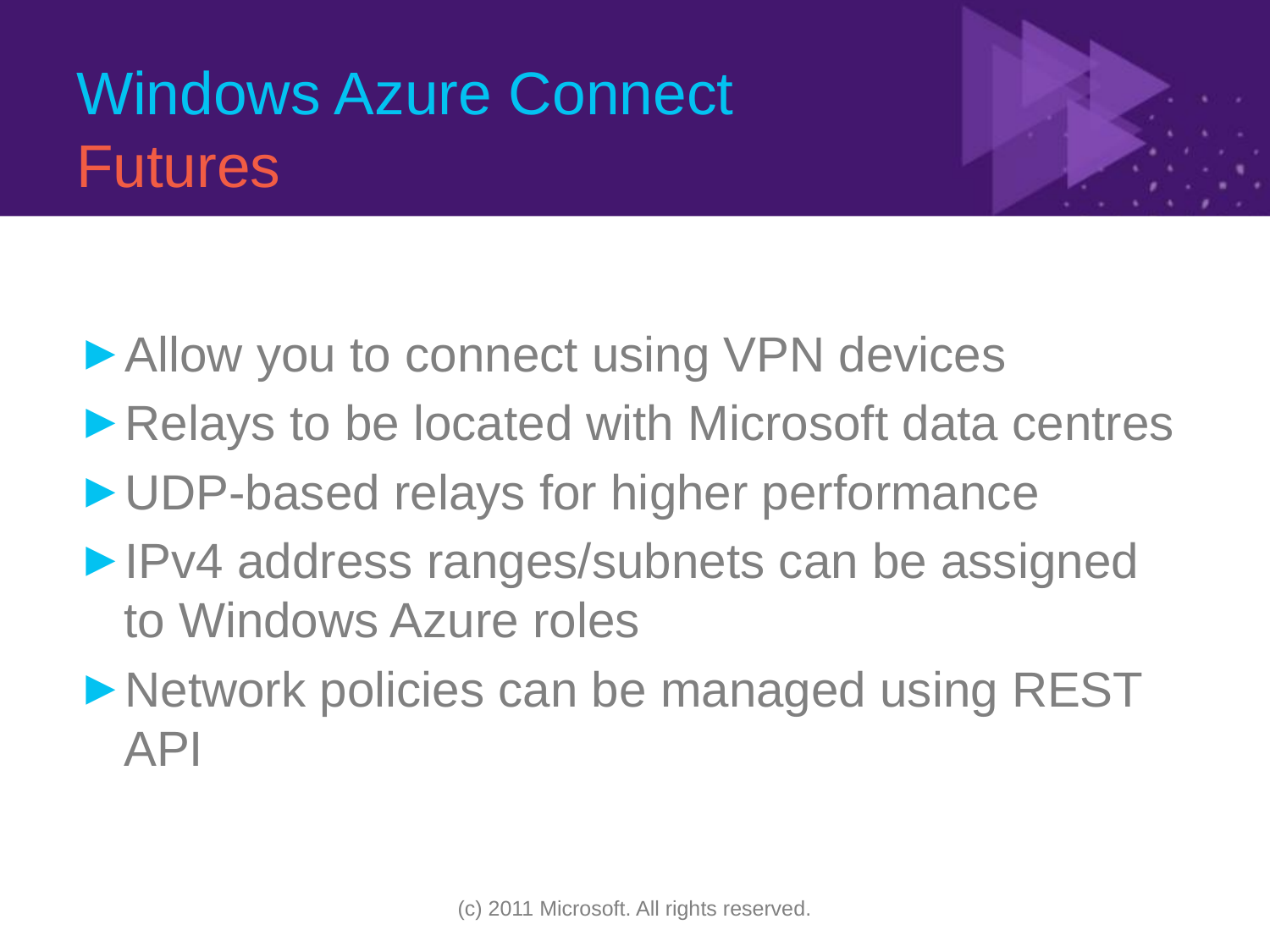

# Windows Azure Connect Futures
Allow you to connect using VPN devices
Relays to be located with Microsoft data centres
UDP-based relays for higher performance
IPv4 address ranges/subnets can be assigned to Windows Azure roles
Network policies can be managed using REST API

(c) 2011 Microsoft. All rights reserved.